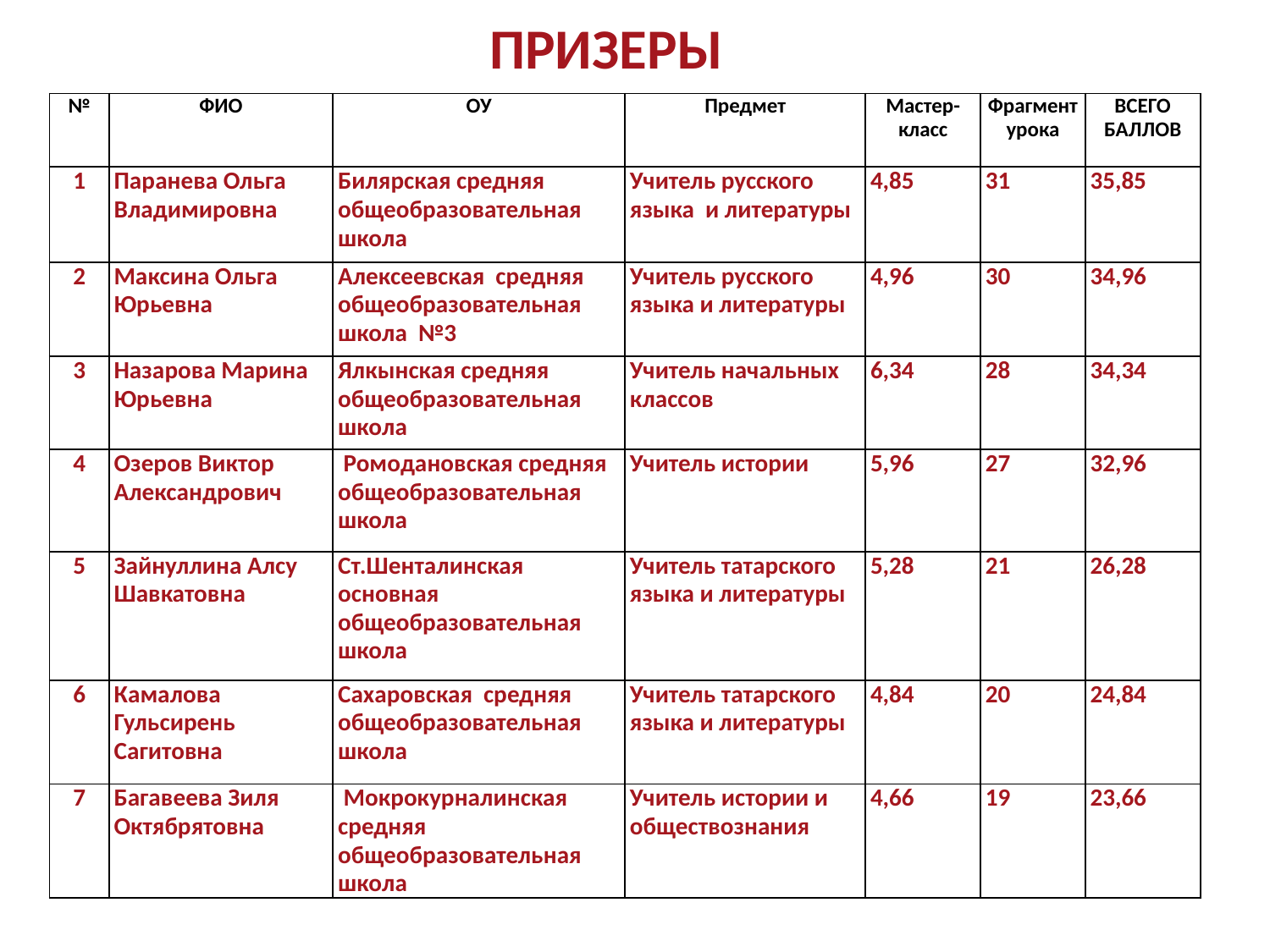

ПРИЗЕРЫ
| № | ФИО | ОУ | Предмет | Мастер-класс | Фрагмент урока | ВСЕГО БАЛЛОВ |
| --- | --- | --- | --- | --- | --- | --- |
| 1 | Паранева Ольга Владимировна | Билярская средняя общеобразовательная школа | Учитель русского языка и литературы | 4,85 | 31 | 35,85 |
| 2 | Максина Ольга Юрьевна | Алексеевская средняя общеобразовательная школа №3 | Учитель русского языка и литературы | 4,96 | 30 | 34,96 |
| 3 | Назарова Марина Юрьевна | Ялкынская средняя общеобразовательная школа | Учитель начальных классов | 6,34 | 28 | 34,34 |
| 4 | Озеров Виктор Александрович | Ромодановская средняя общеобразовательная школа | Учитель истории | 5,96 | 27 | 32,96 |
| 5 | Зайнуллина Алсу Шавкатовна | Ст.Шенталинская основная общеобразовательная школа | Учитель татарского языка и литературы | 5,28 | 21 | 26,28 |
| 6 | Камалова Гульсирень Сагитовна | Сахаровская средняя общеобразовательная школа | Учитель татарского языка и литературы | 4,84 | 20 | 24,84 |
| 7 | Багавеева Зиля Октябрятовна | Мокрокурналинская средняя общеобразовательная школа | Учитель истории и обществознания | 4,66 | 19 | 23,66 |